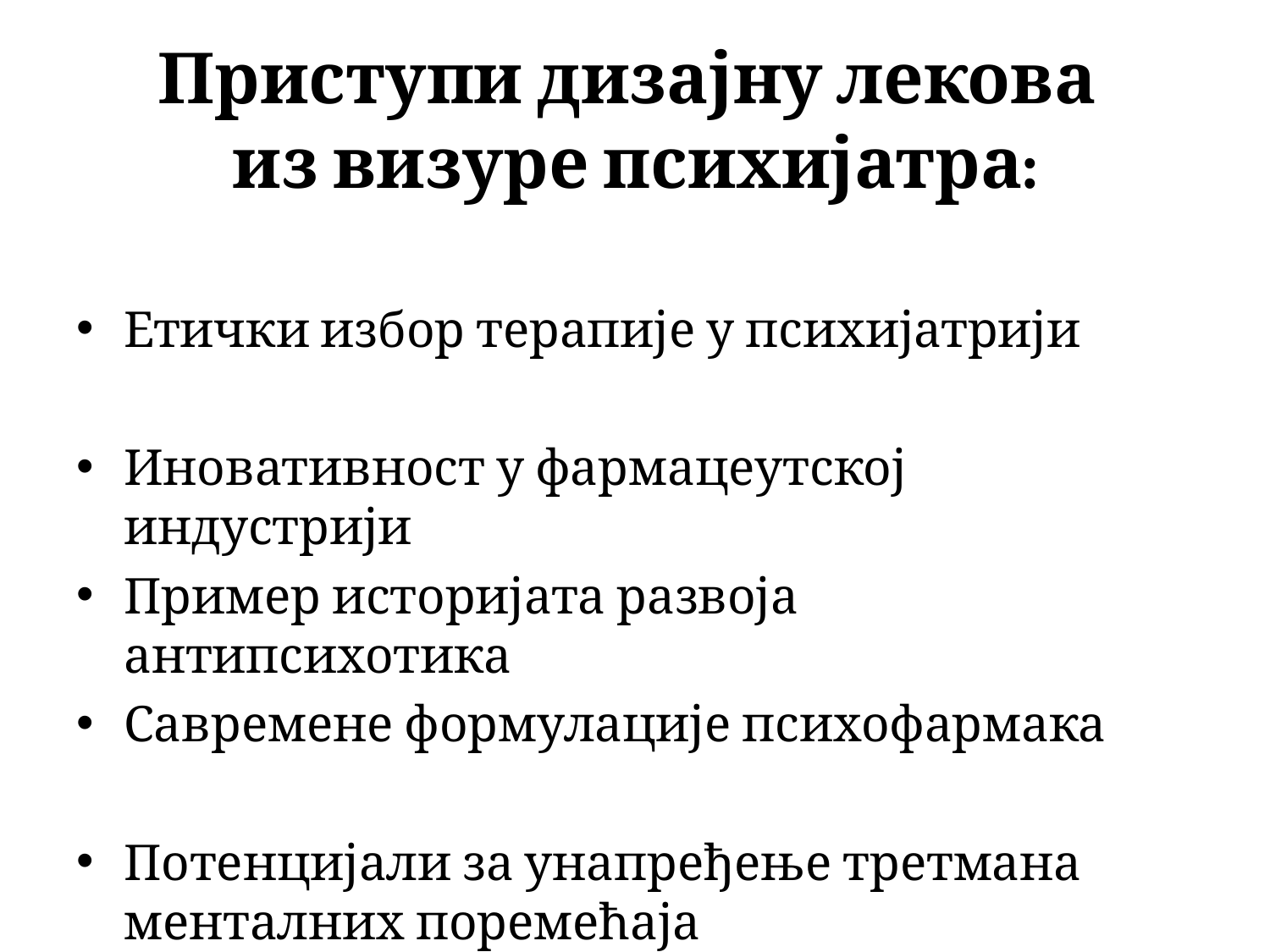

# Приступи дизајну лекова из визуре психијатра:

Етички избор терапије у психијатрији

Иновативност у фармацеутској индустрији
Пример историјата развоја антипсихотика
Савремене формулације психофармака

Потенцијали за унапређење третмана менталних поремећаја